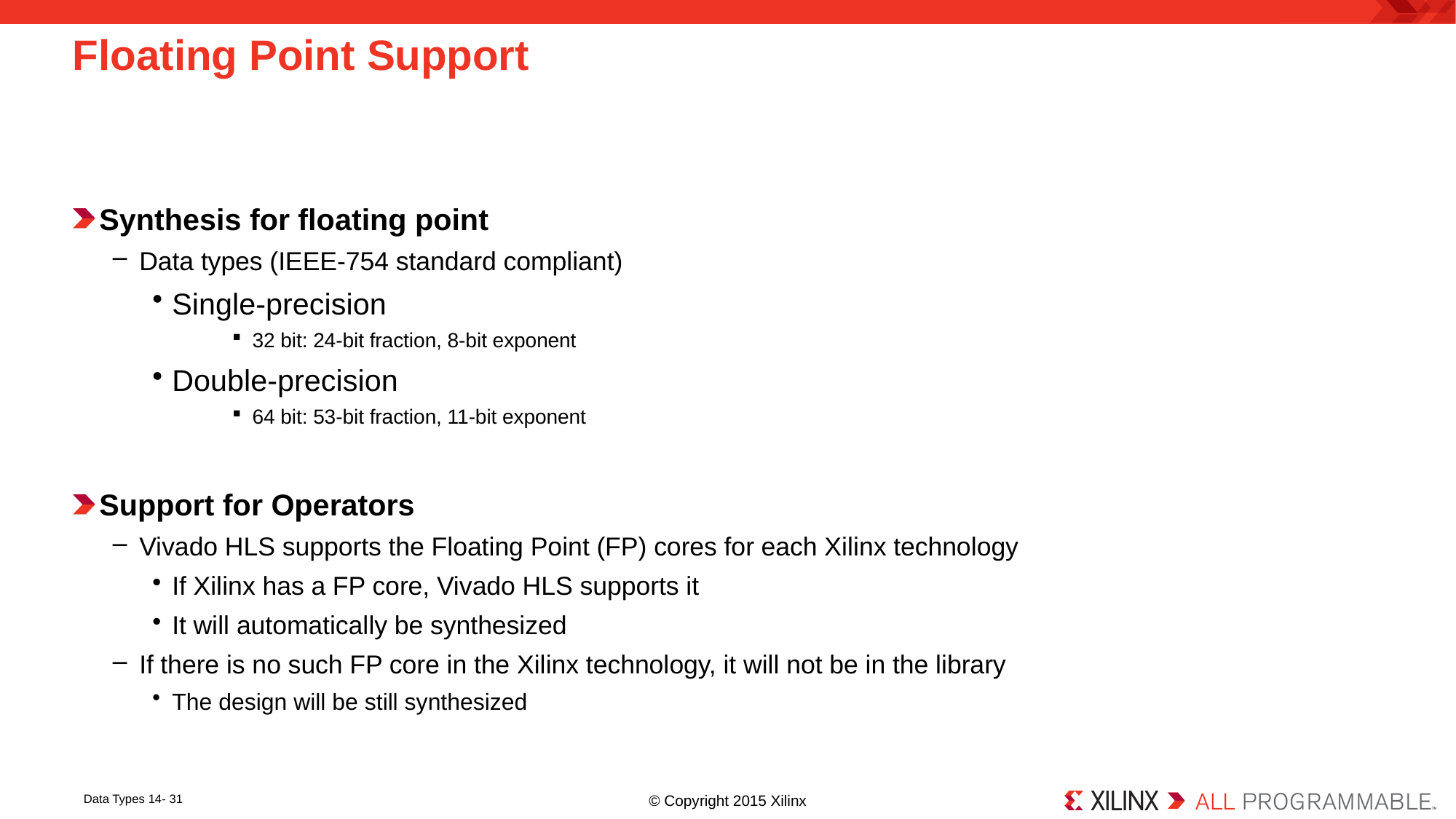

# Floating Point Support
Synthesis for floating point
Data types (IEEE-754 standard compliant)
Single-precision
32 bit: 24-bit fraction, 8-bit exponent
Double-precision
64 bit: 53-bit fraction, 11-bit exponent

Support for Operators
Vivado HLS supports the Floating Point (FP) cores for each Xilinx technology
If Xilinx has a FP core, Vivado HLS supports it
It will automatically be synthesized
If there is no such FP core in the Xilinx technology, it will not be in the library
The design will be still synthesized
14- 31
Data Types 14- 31
© Copyright 2015 Xilinx